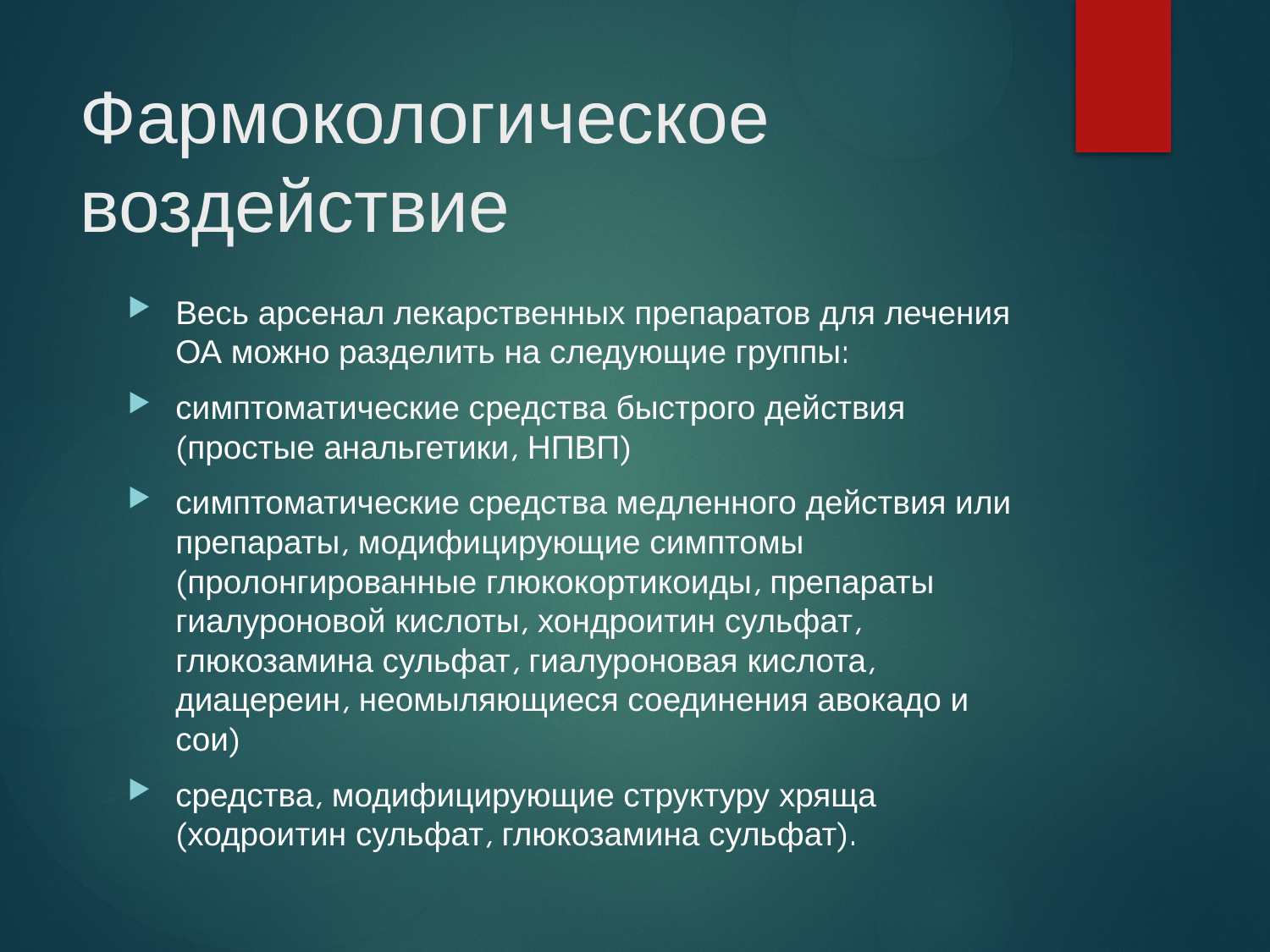

# Фармокологическое воздействие
Весь арсенал лекарственных препаратов для лечения ОА можно разделить на следующие группы:
симптоматические средства быстрого действия (простые анальгетики, НПВП)
симптоматические средства медленного действия или препараты, модифицирующие симптомы (пролонгированные глюкокортикоиды, препараты гиалуроновой кислоты, хондроитин сульфат, глюкозамина сульфат, гиалуроновая кислота, диацереин, неомыляющиеся соединения авокадо и сои)
средства, модифицирующие структуру хряща (ходроитин сульфат, глюкозамина сульфат).